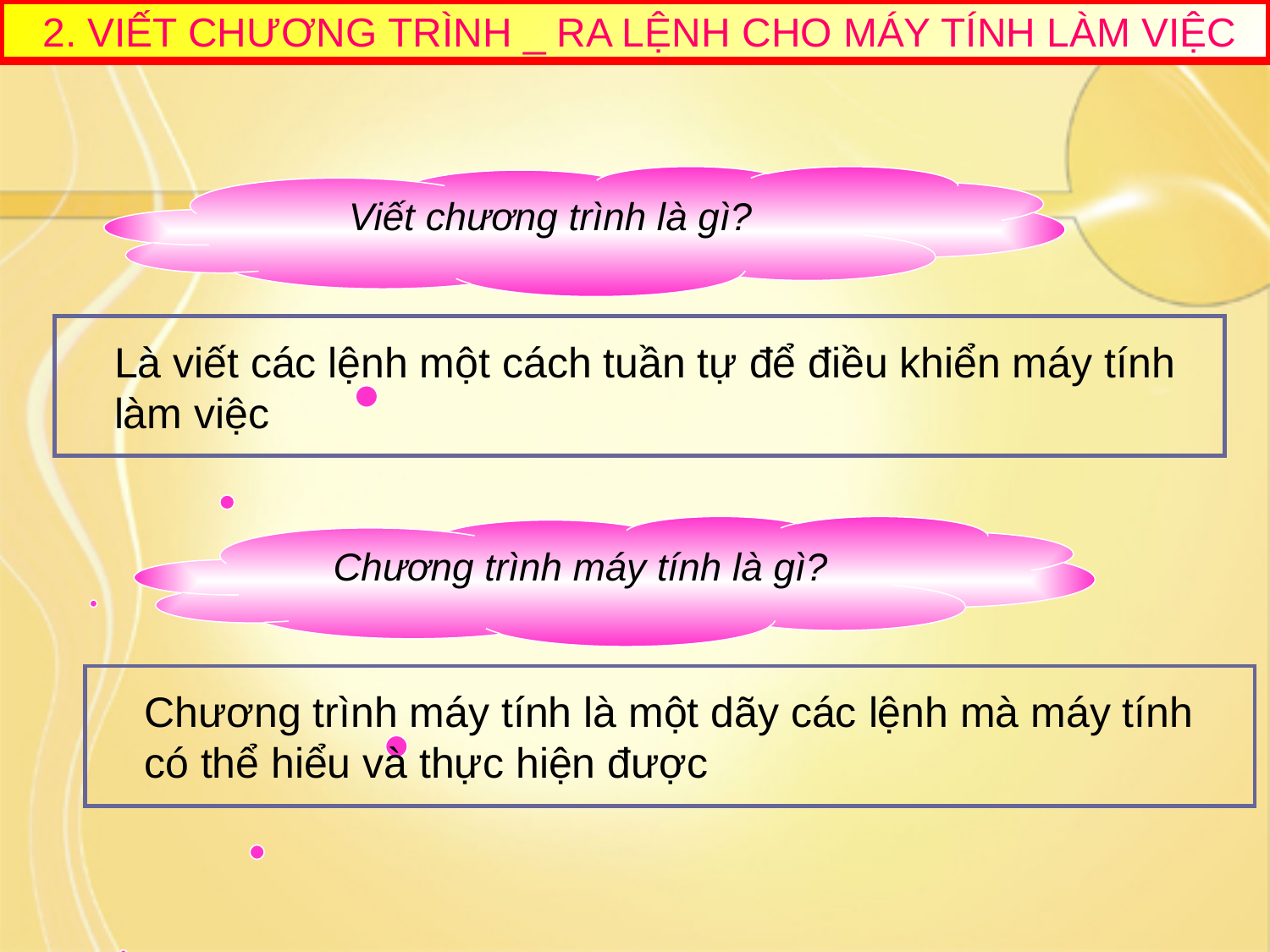

2. VIẾT CHƯƠNG TRÌNH _ RA LỆNH CHO MÁY TÍNH LÀM VIỆC
Viết chương trình là gì?

Là viết các lệnh một cách tuần tự để điều khiển máy tính làm việc
Chương trình máy tính là gì?

Chương trình máy tính là một dãy các lệnh mà máy tính có thể hiểu và thực hiện được